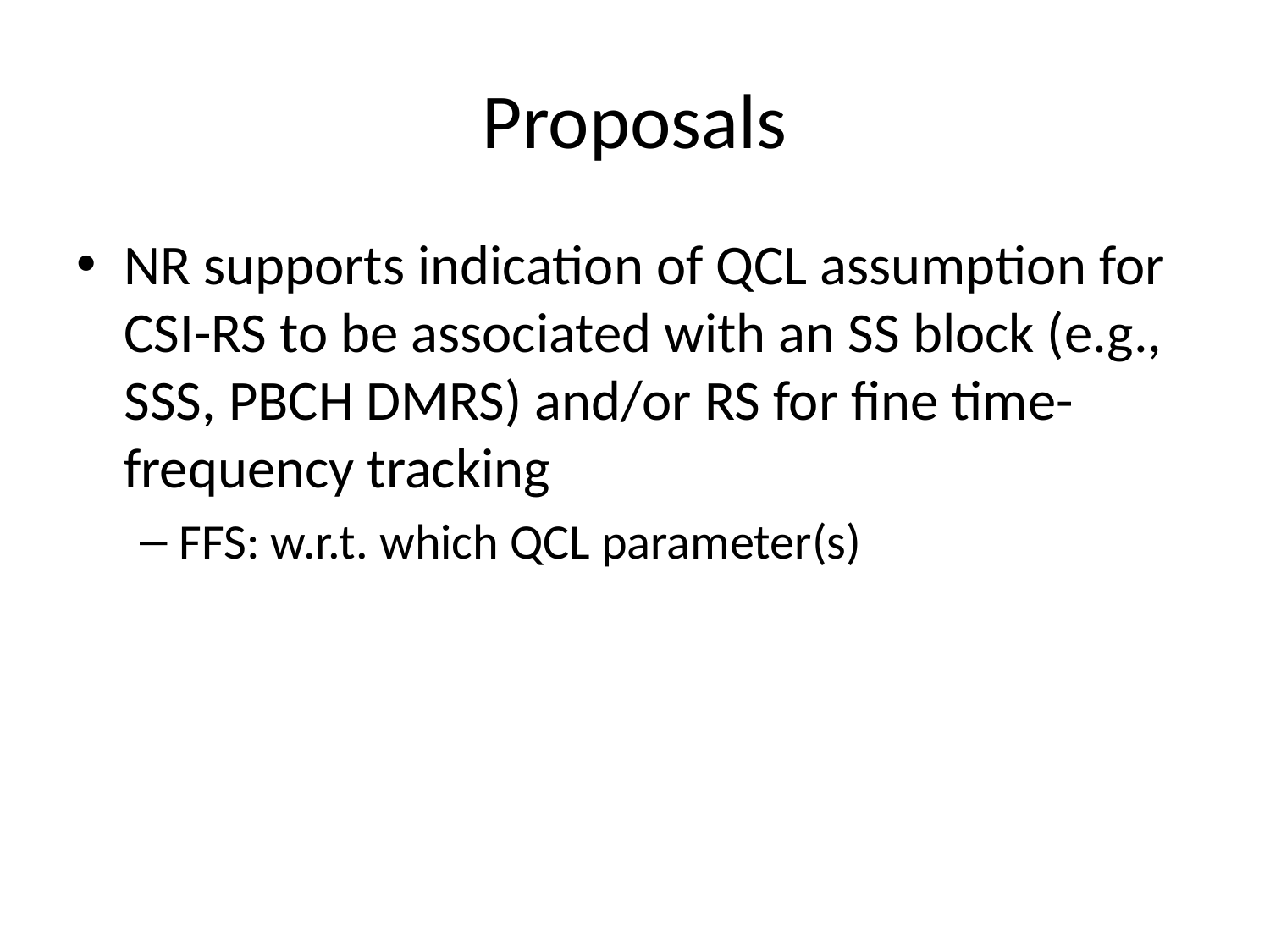

# Proposals
NR supports indication of QCL assumption for CSI-RS to be associated with an SS block (e.g., SSS, PBCH DMRS) and/or RS for fine time-frequency tracking
FFS: w.r.t. which QCL parameter(s)